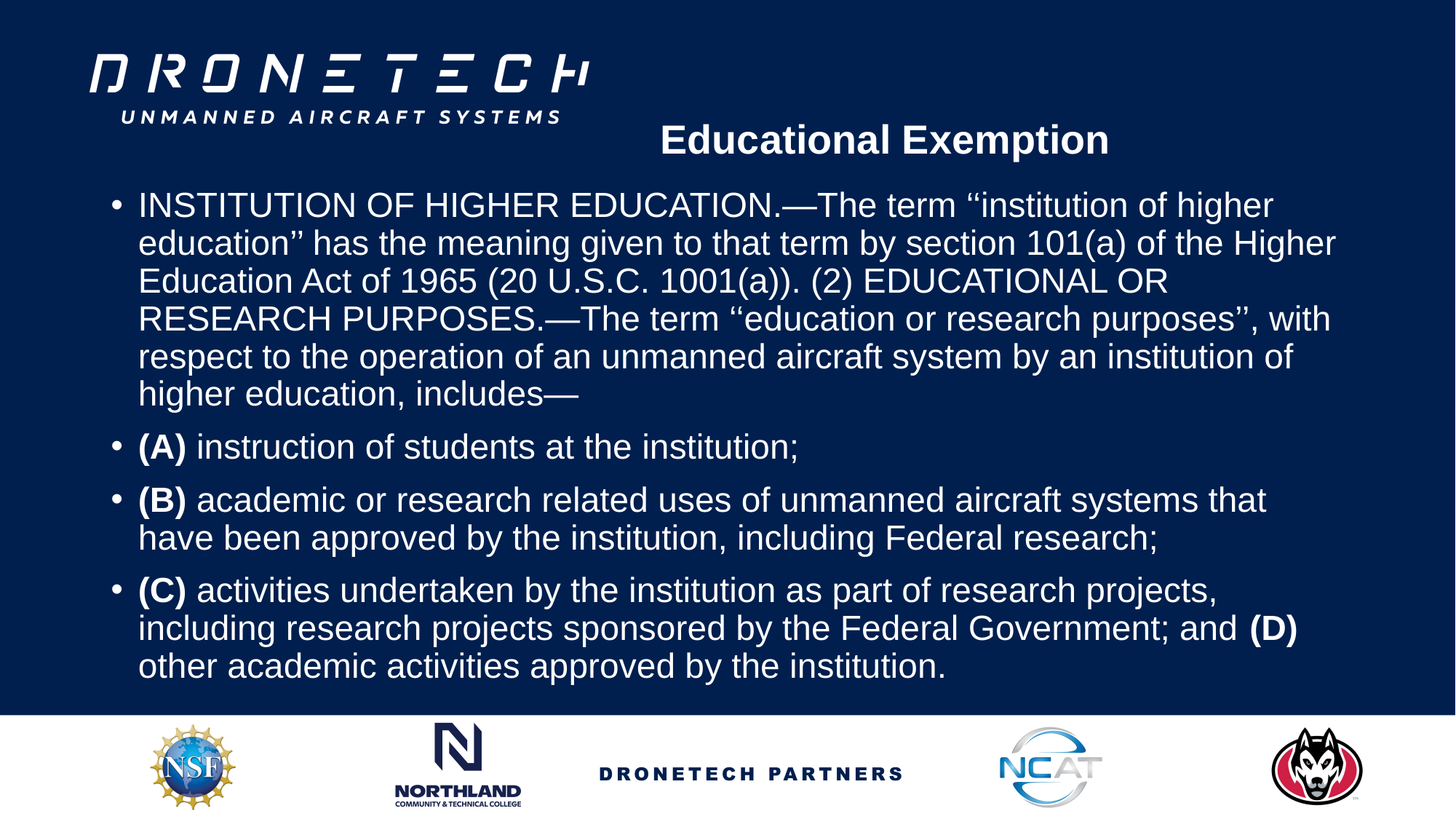

# Educational Exemption
INSTITUTION OF HIGHER EDUCATION.—The term ‘‘institution of higher education’’ has the meaning given to that term by section 101(a) of the Higher Education Act of 1965 (20 U.S.C. 1001(a)). (2) EDUCATIONAL OR RESEARCH PURPOSES.—The term ‘‘education or research purposes’’, with respect to the operation of an unmanned aircraft system by an institution of higher education, includes—
(A) instruction of students at the institution;
(B) academic or research related uses of unmanned aircraft systems that have been approved by the institution, including Federal research;
(C) activities undertaken by the institution as part of research projects, including research projects sponsored by the Federal Government; and (D) other academic activities approved by the institution.